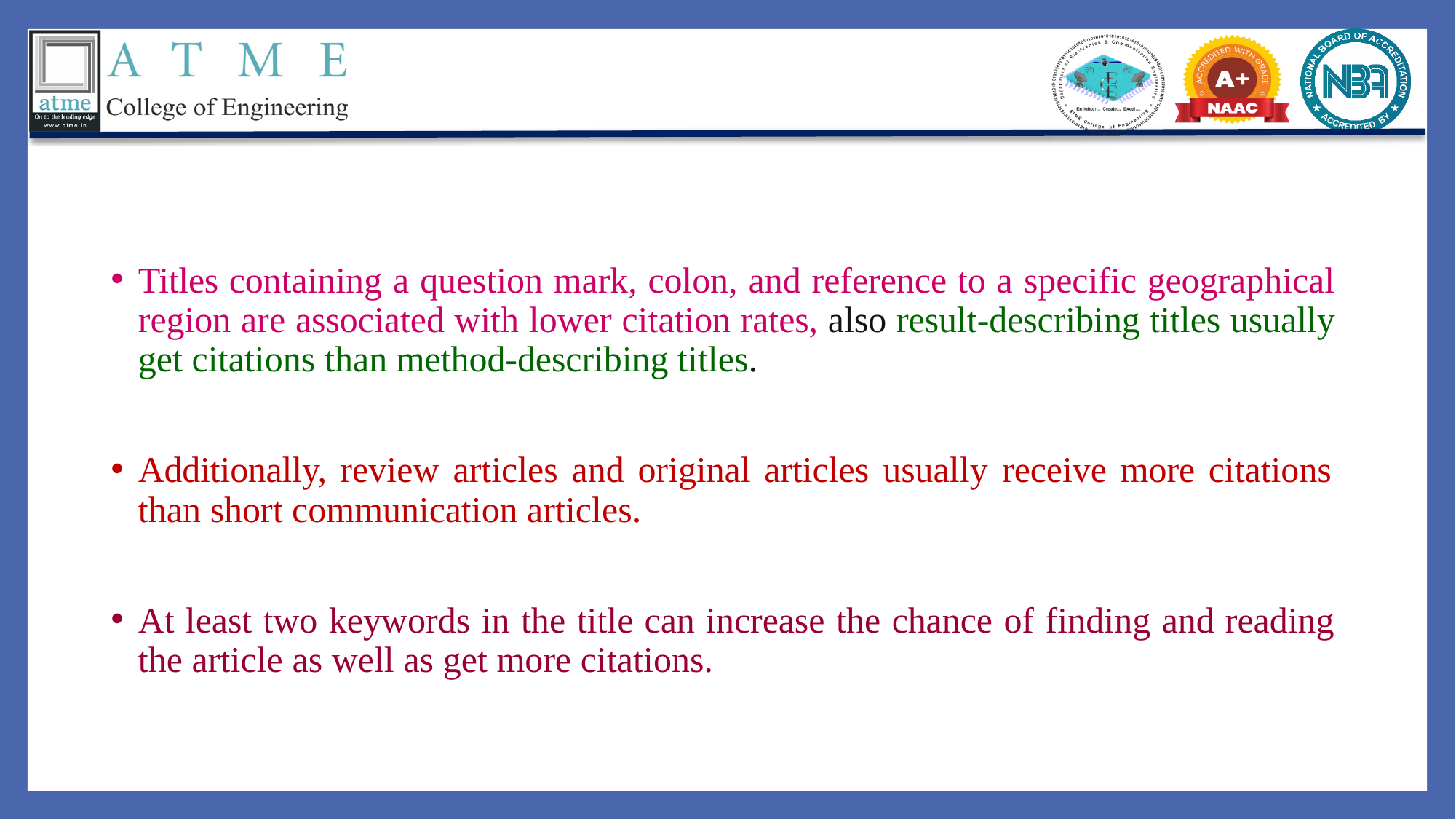

Titles containing a question mark, colon, and reference to a specific geographical  region are associated with lower citation rates, also result-describing titles usually  get citations than method-describing titles.

Additionally, review articles and original articles usually receive more citations  than short communication articles.

At least two keywords in the title can increase the chance of finding and reading  the article as well as get more citations.